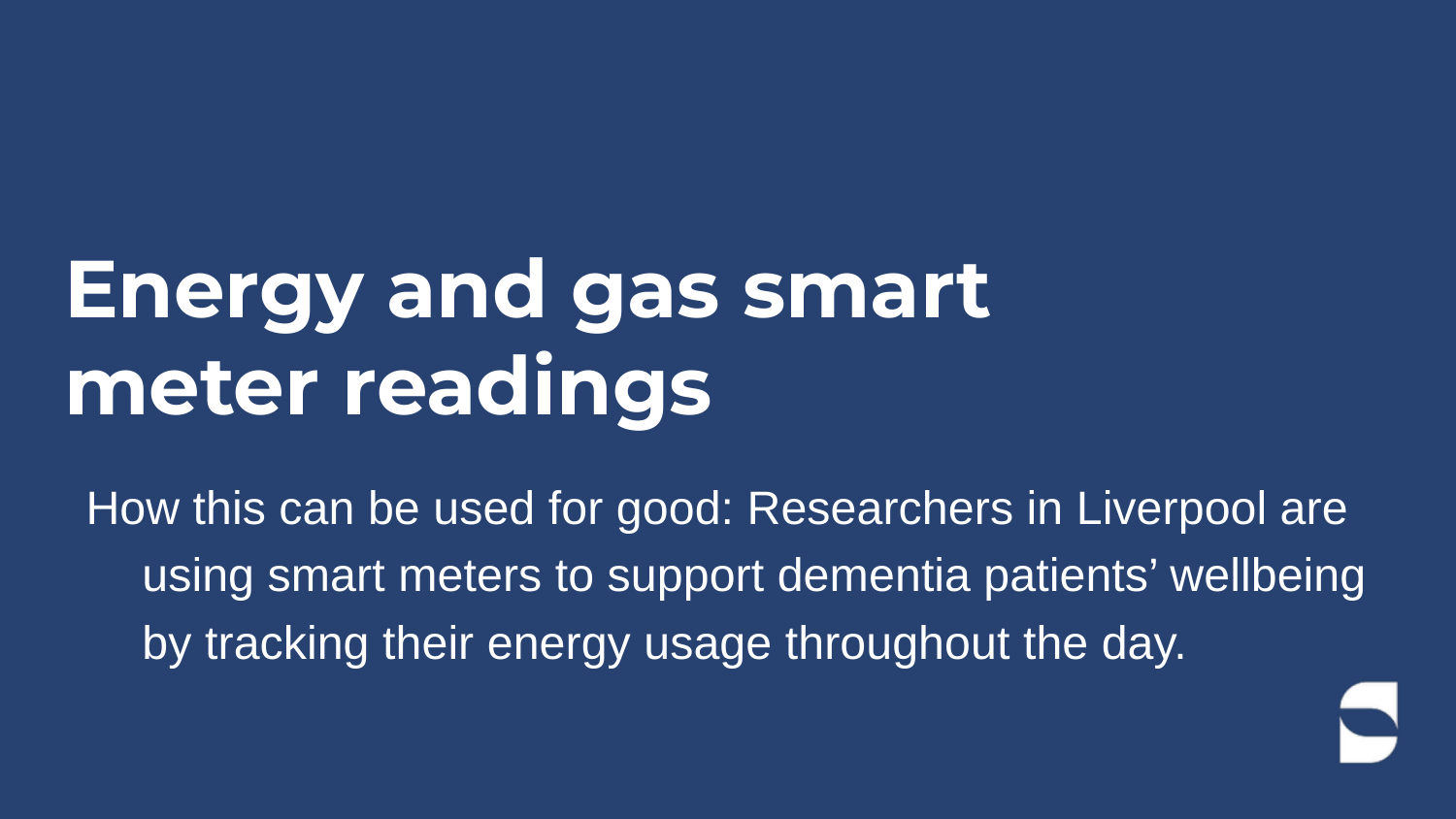

# Energy and gas smart meter readings
How this can be used for good: Researchers in Liverpool are using smart meters to support dementia patients’ wellbeing by tracking their energy usage throughout the day.